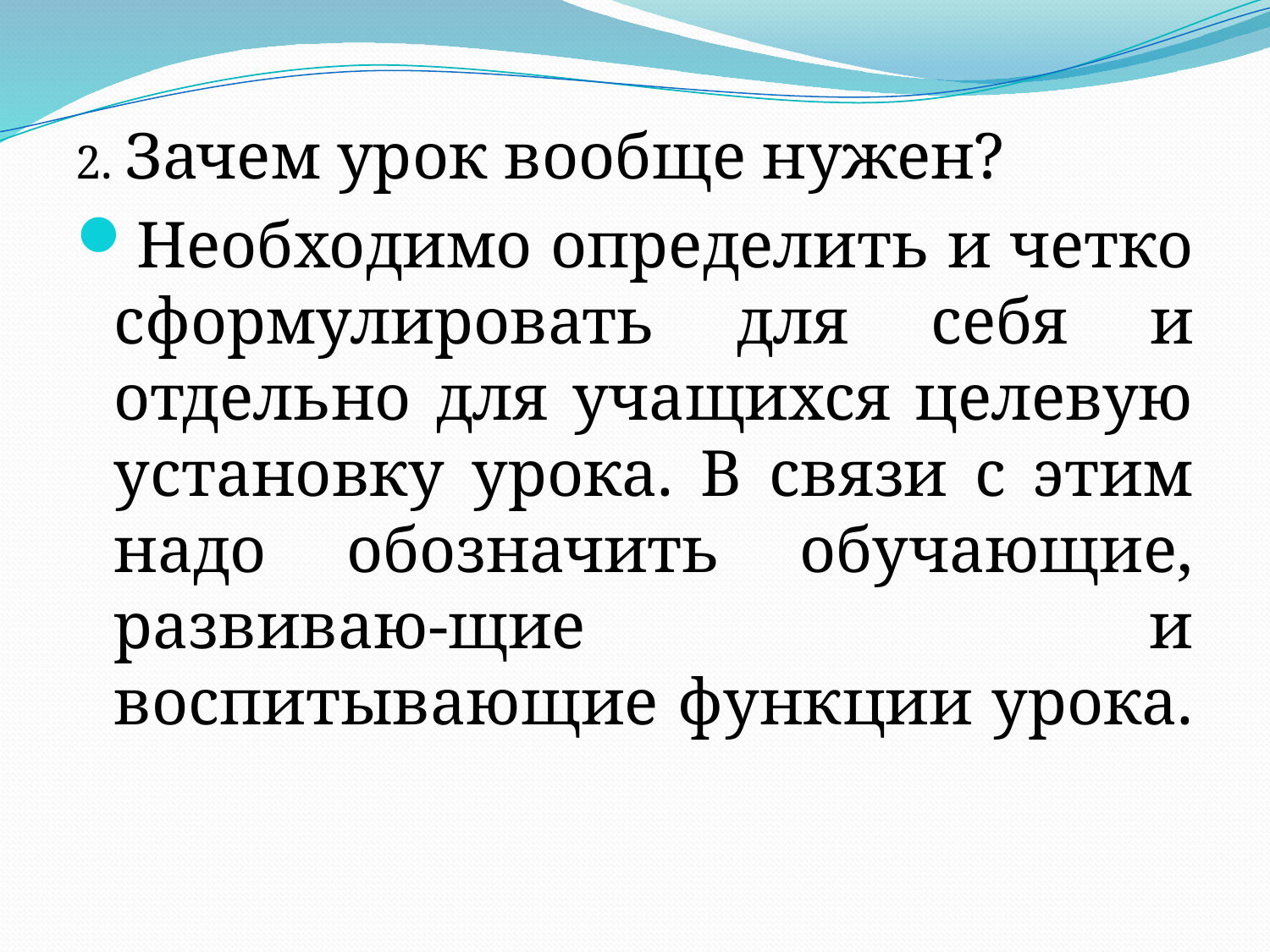

2. Зачем урок вообще нужен?
Необходимо определить и четко сформулировать для себя и отдельно для учащихся целевую установку урока. В связи с этим надо обозначить обучающие, развиваю-щие и воспитывающие функции урока.